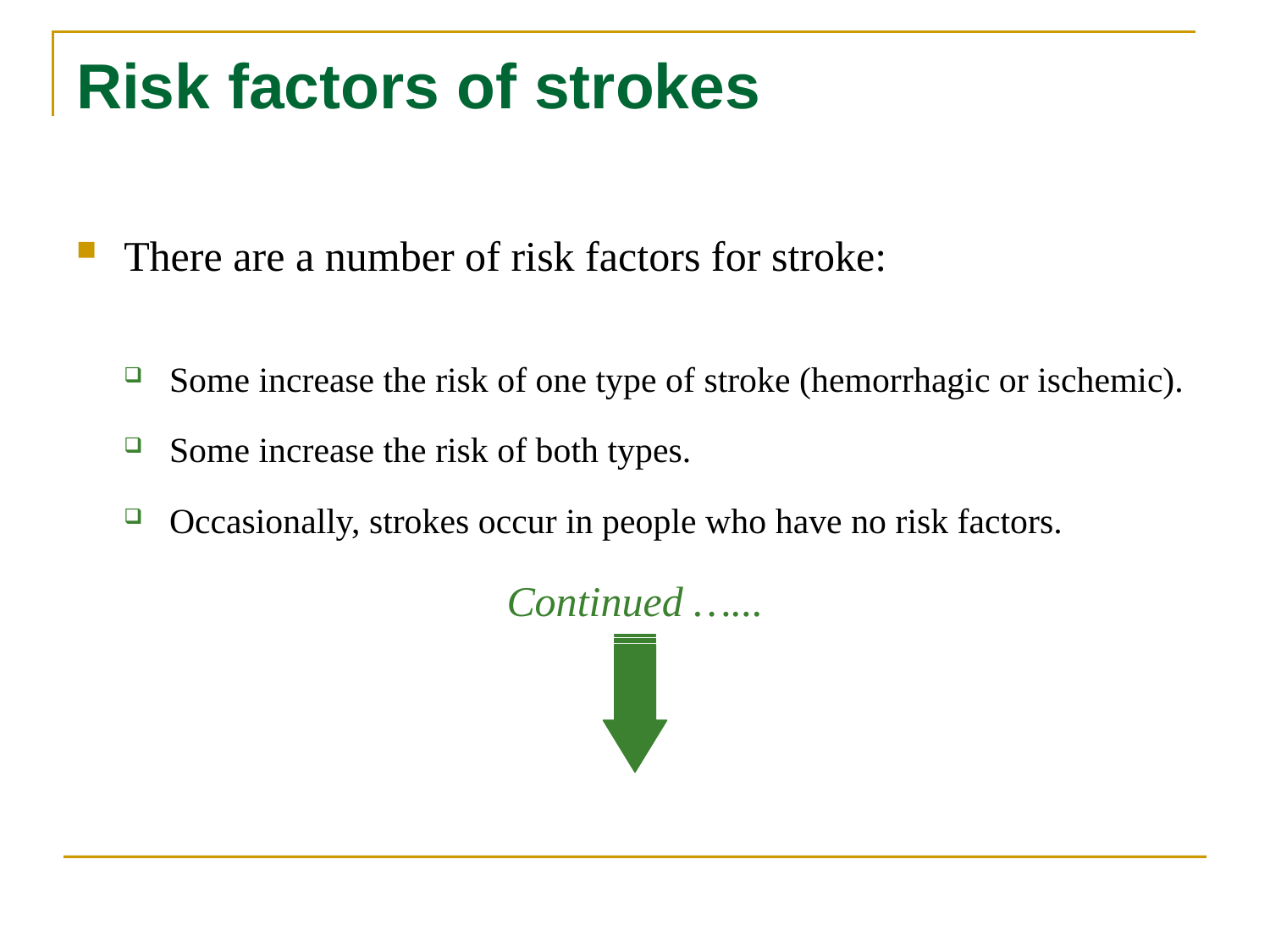

# Risk factors of strokes
There are a number of risk factors for stroke:

Some increase the risk of one type of stroke (hemorrhagic or ischemic).
Some increase the risk of both types.
Occasionally, strokes occur in people who have no risk factors.
Continued …...